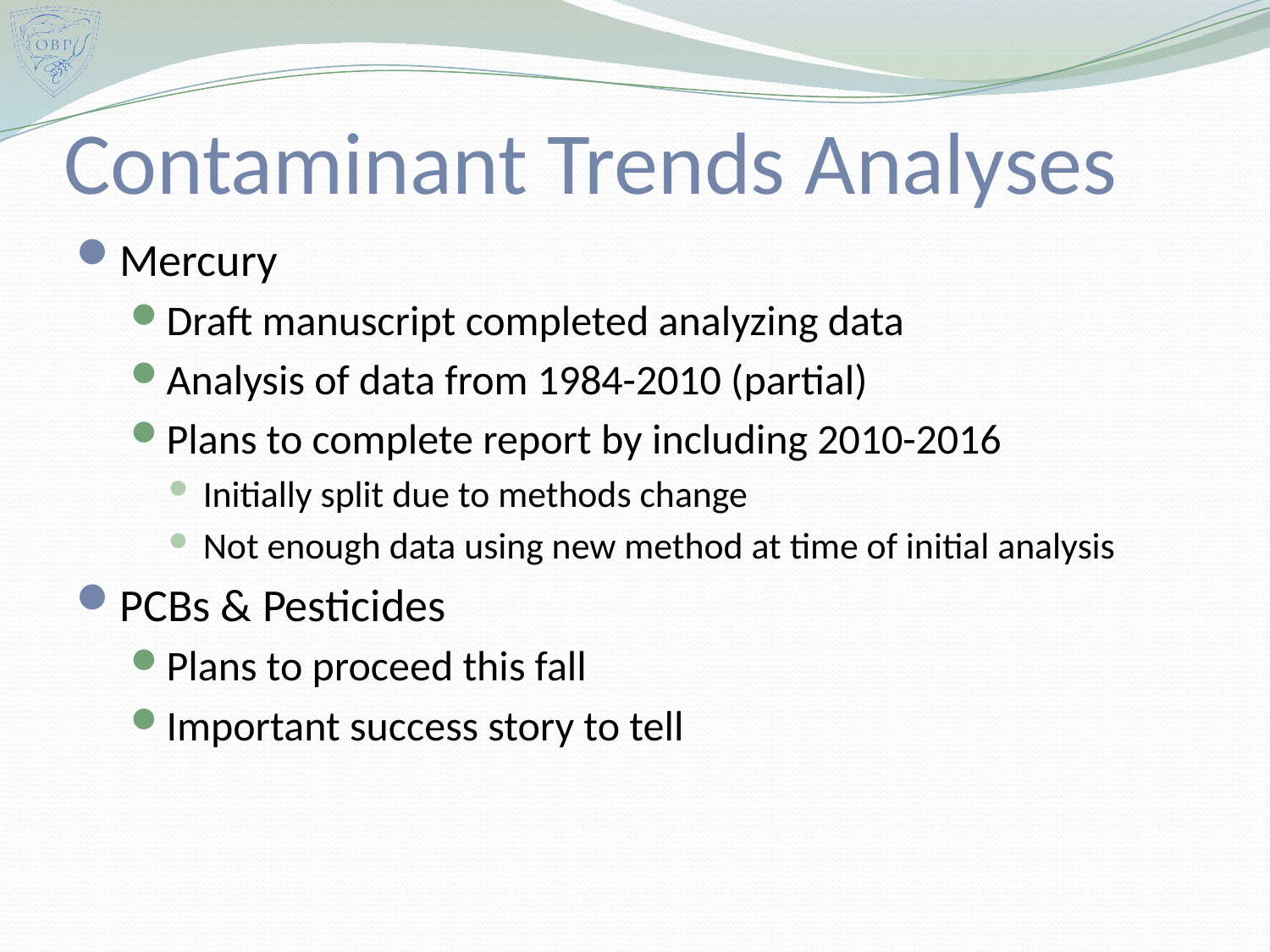

# Contaminant Trends Analyses
Mercury
Draft manuscript completed analyzing data
Analysis of data from 1984-2010 (partial)
Plans to complete report by including 2010-2016
Initially split due to methods change
Not enough data using new method at time of initial analysis
PCBs & Pesticides
Plans to proceed this fall
Important success story to tell